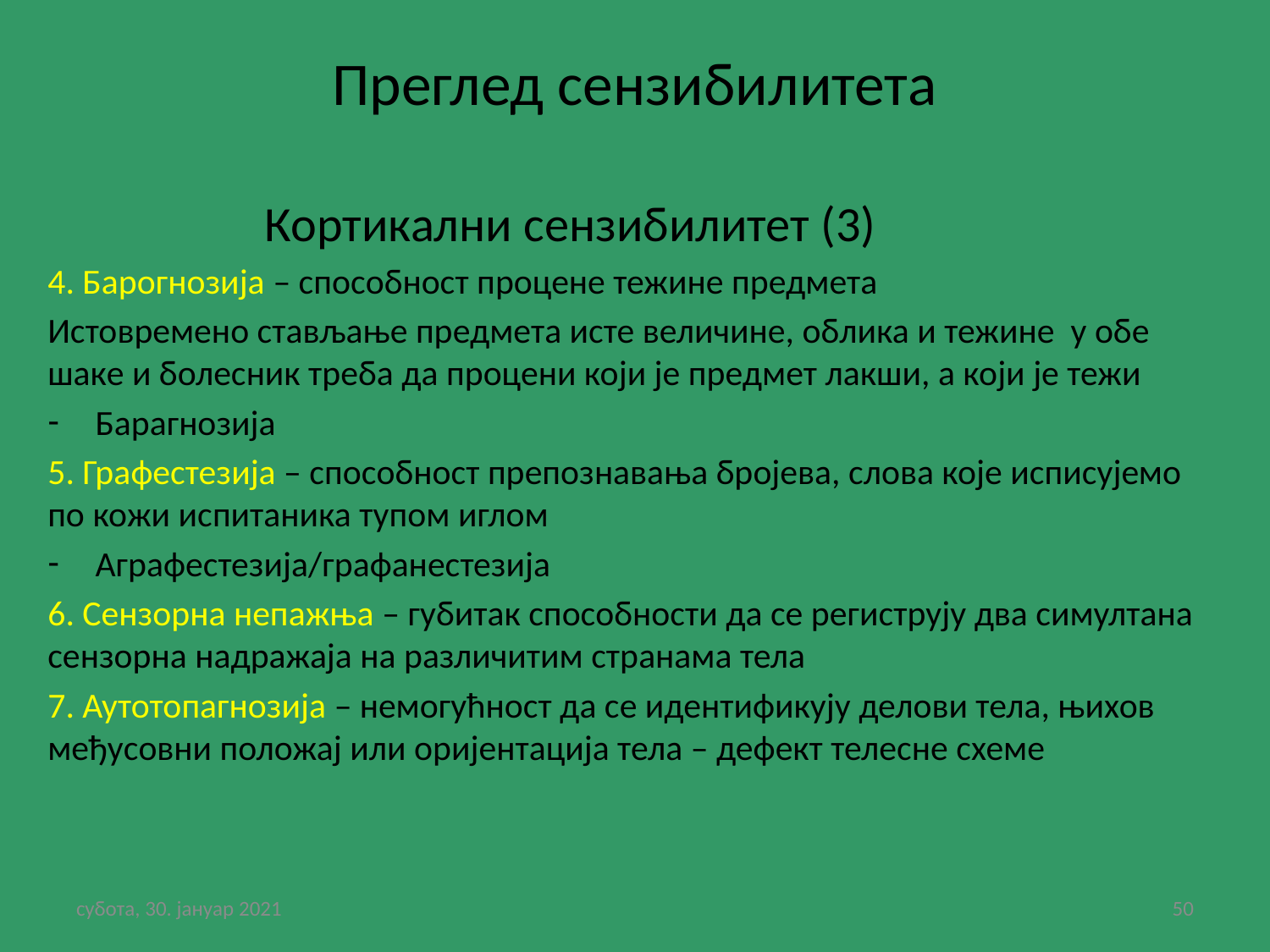

# Преглед сензибилитета
                           Кортикални сензибилитет (3)
4. Барогнозија – способност процене тежине предмета
Истовремено стављање предмета исте величине, облика и тежине  у обе шаке и болесник треба да процени који је предмет лакши, а који је тежи
Барагнозија
5. Графестезија – способност препознавања бројева, слова које исписујемо по кожи испитаника тупом иглом
Аграфестезија/графанестезија
6. Сензорна непажња – губитак способности да се региструју два симултана сензорна надражаја на различитим странама тела
7. Аутотопагнозија – немогућност да се идентификују делови тела, њихов међусовни положај или оријентација тела – дефект телесне схеме
субота, 30. јануар 2021
50